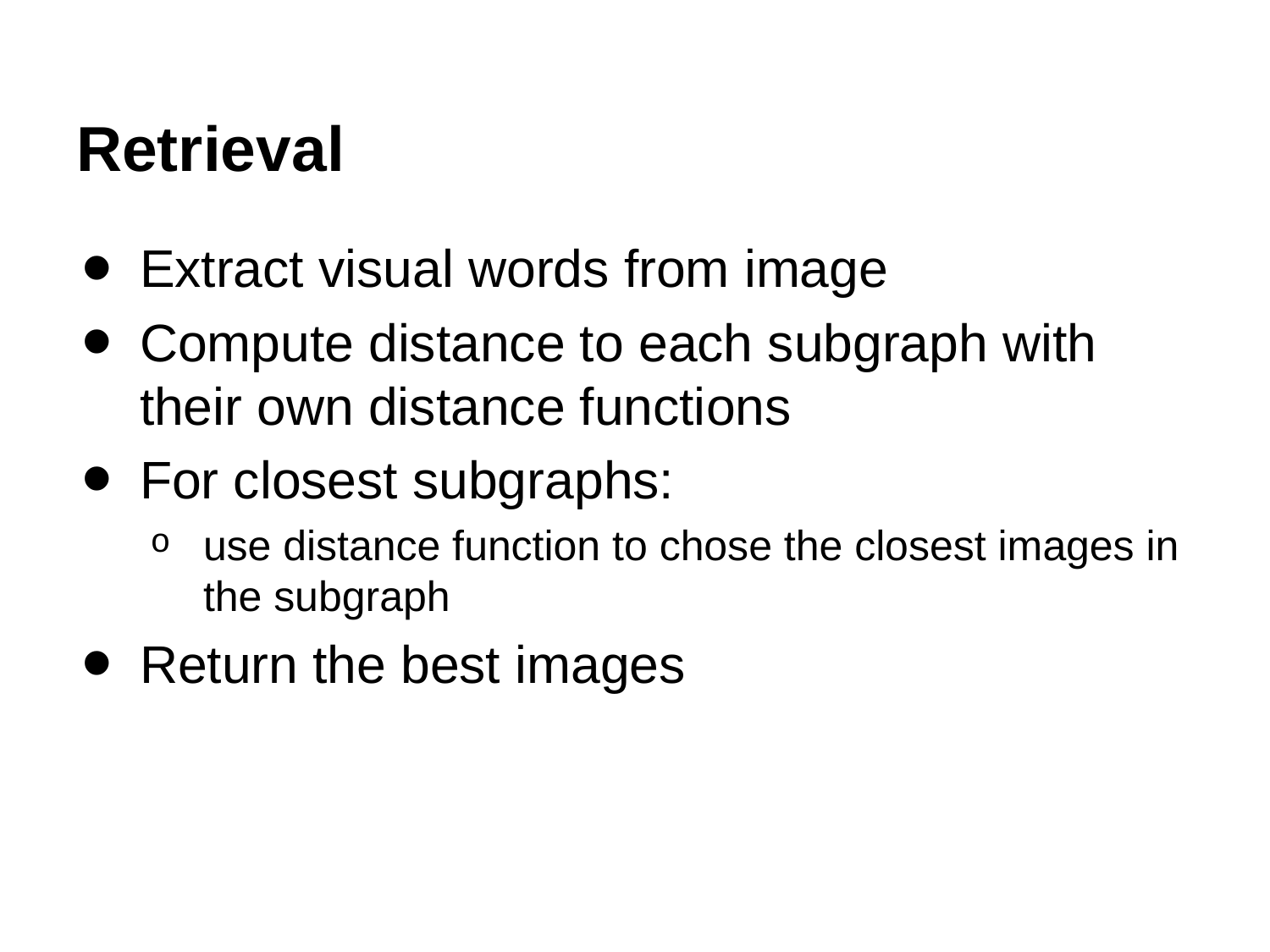

# Retrieval
Extract visual words from image
Compute distance to each subgraph with their own distance functions
For closest subgraphs:
use distance function to chose the closest images in the subgraph
Return the best images